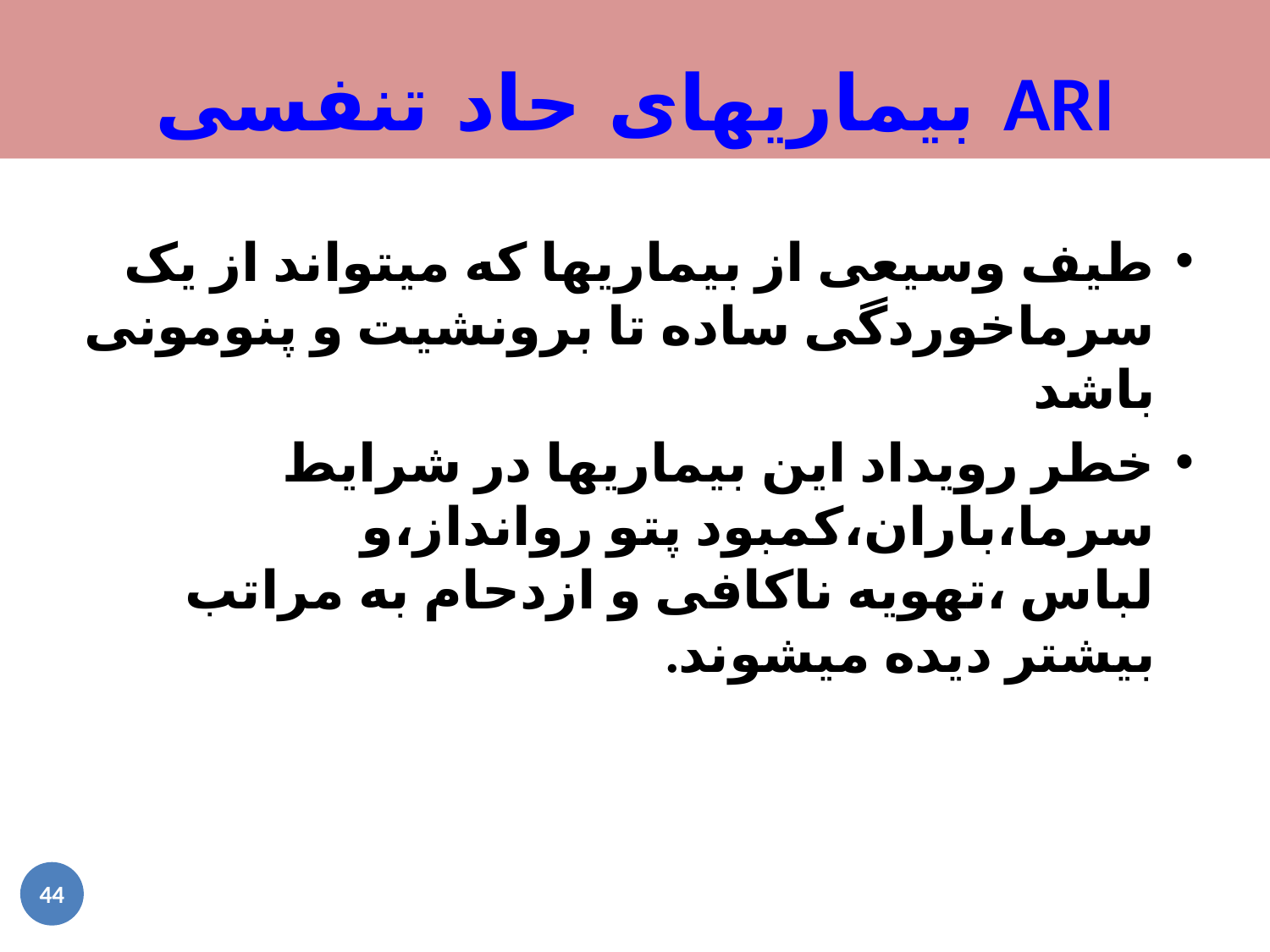

بیماریهای حاد تنفسی ARI
طیف وسیعی از بیماریها که میتواند از یک سرماخوردگی ساده تا برونشیت و پنومونی باشد
خطر رویداد این بیماریها در شرایط سرما،باران،کمبود پتو روانداز،و لباس ،تهویه ناکافی و ازدحام به مراتب بیشتر دیده میشوند.
44